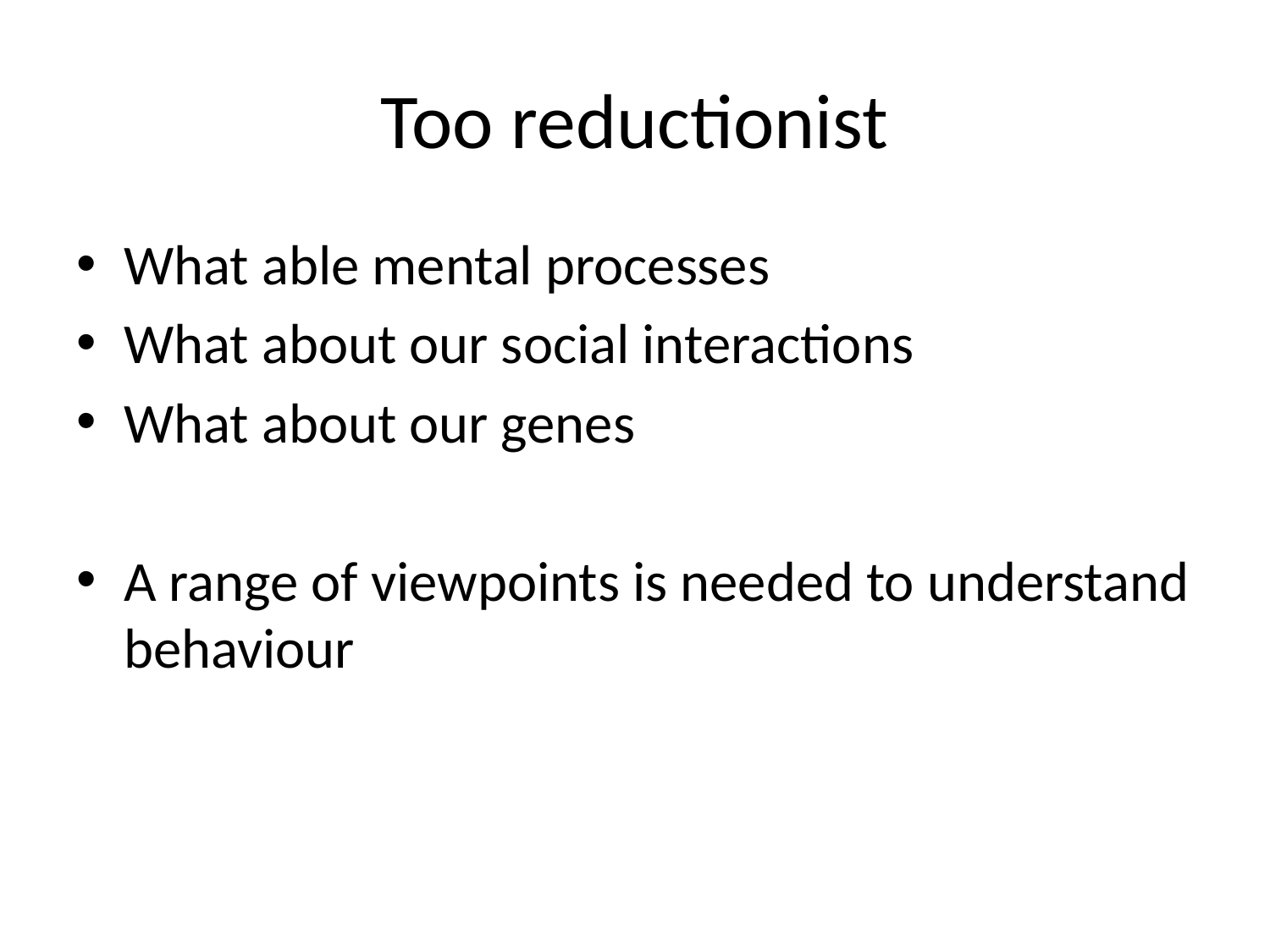

# Too reductionist
What able mental processes
What about our social interactions
What about our genes

A range of viewpoints is needed to understand behaviour